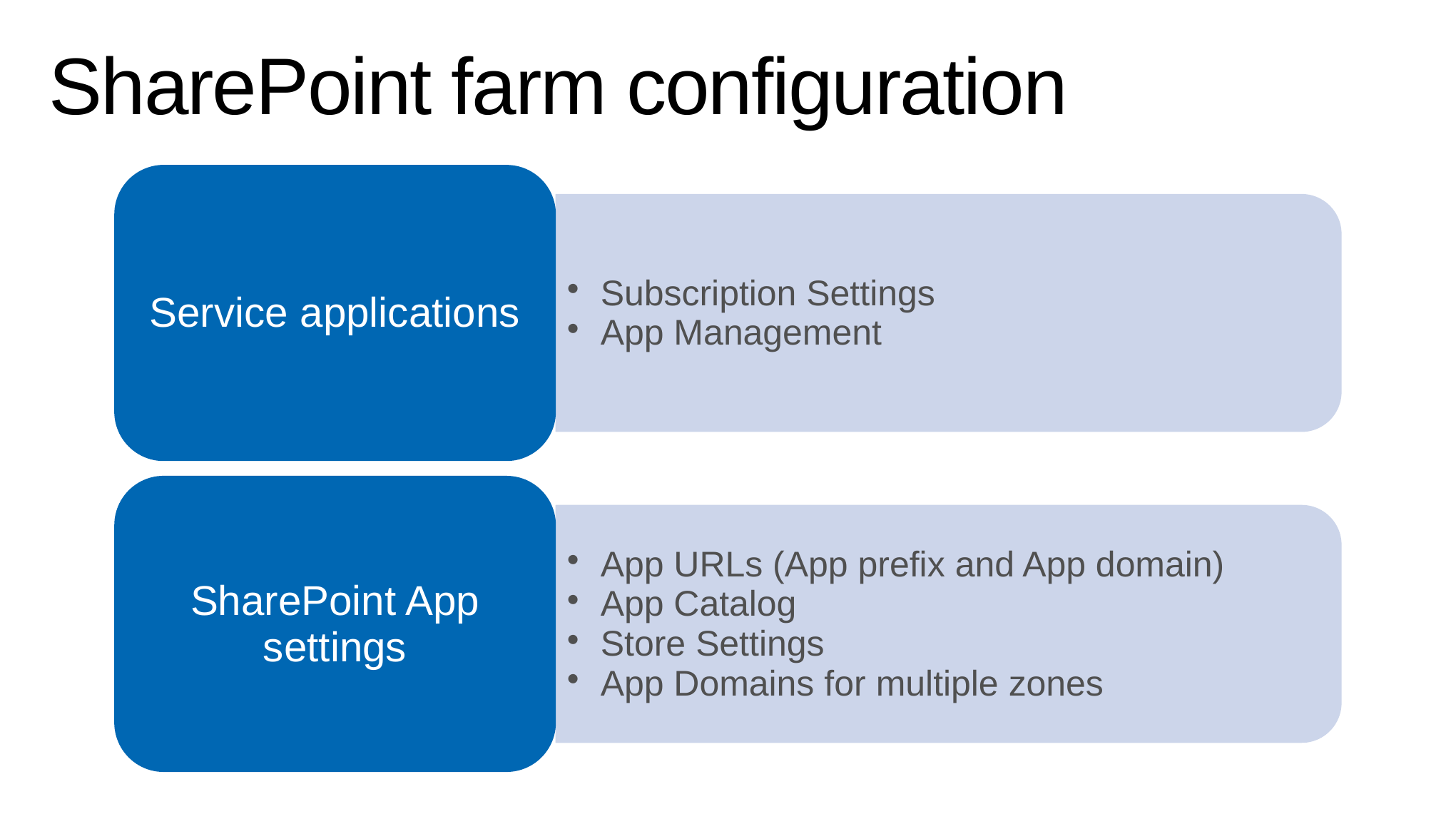

# SharePoint farm configuration

SharePoint App settings
Service applications
Subscription Settings
App URLs (App prefix and App domain)
App Management
App Catalog
Store Settings
App Domains for multiple zones